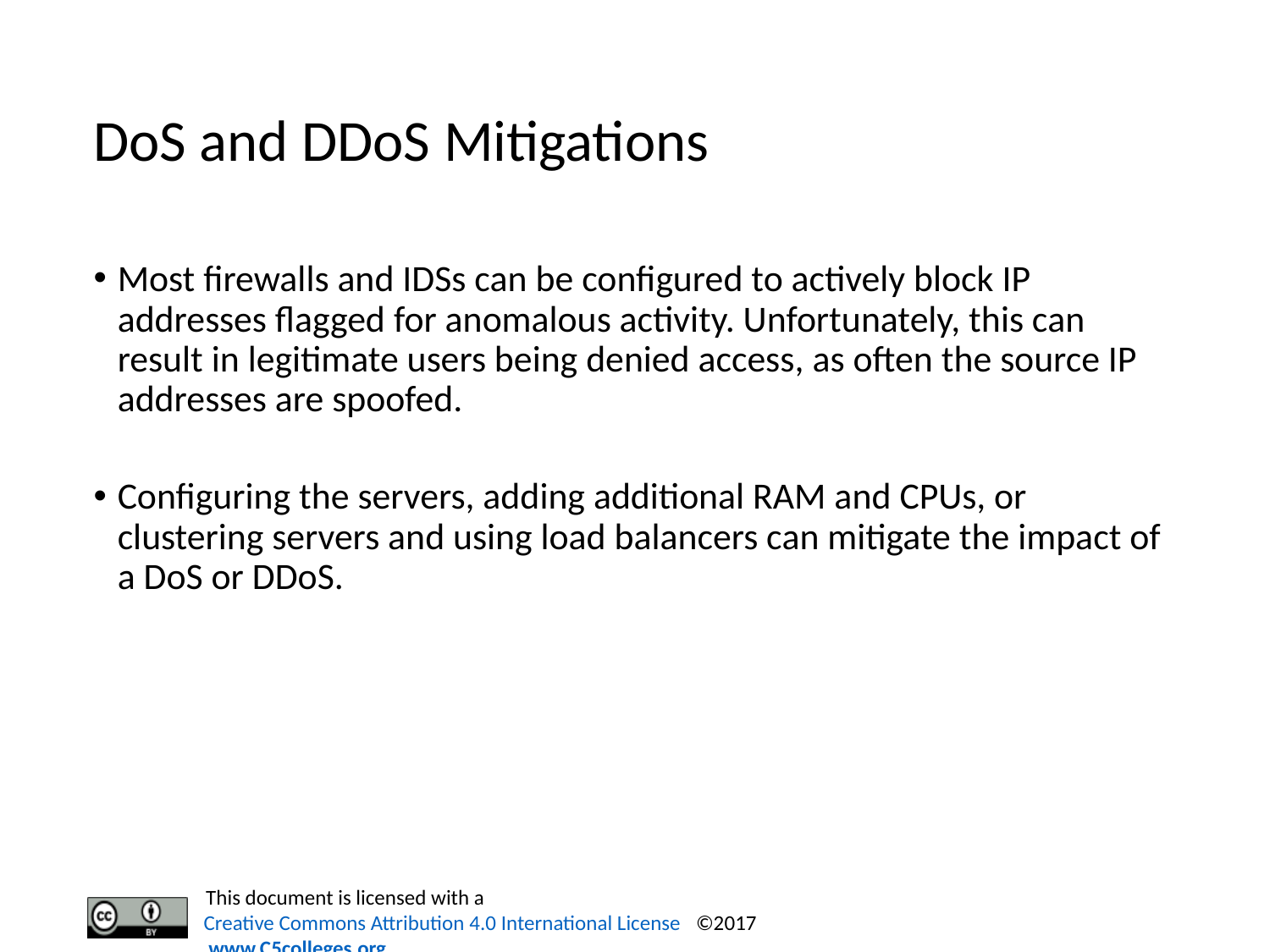

# DoS and DDoS Mitigations
Most firewalls and IDSs can be configured to actively block IP addresses flagged for anomalous activity. Unfortunately, this can result in legitimate users being denied access, as often the source IP addresses are spoofed.
Configuring the servers, adding additional RAM and CPUs, or clustering servers and using load balancers can mitigate the impact of a DoS or DDoS.